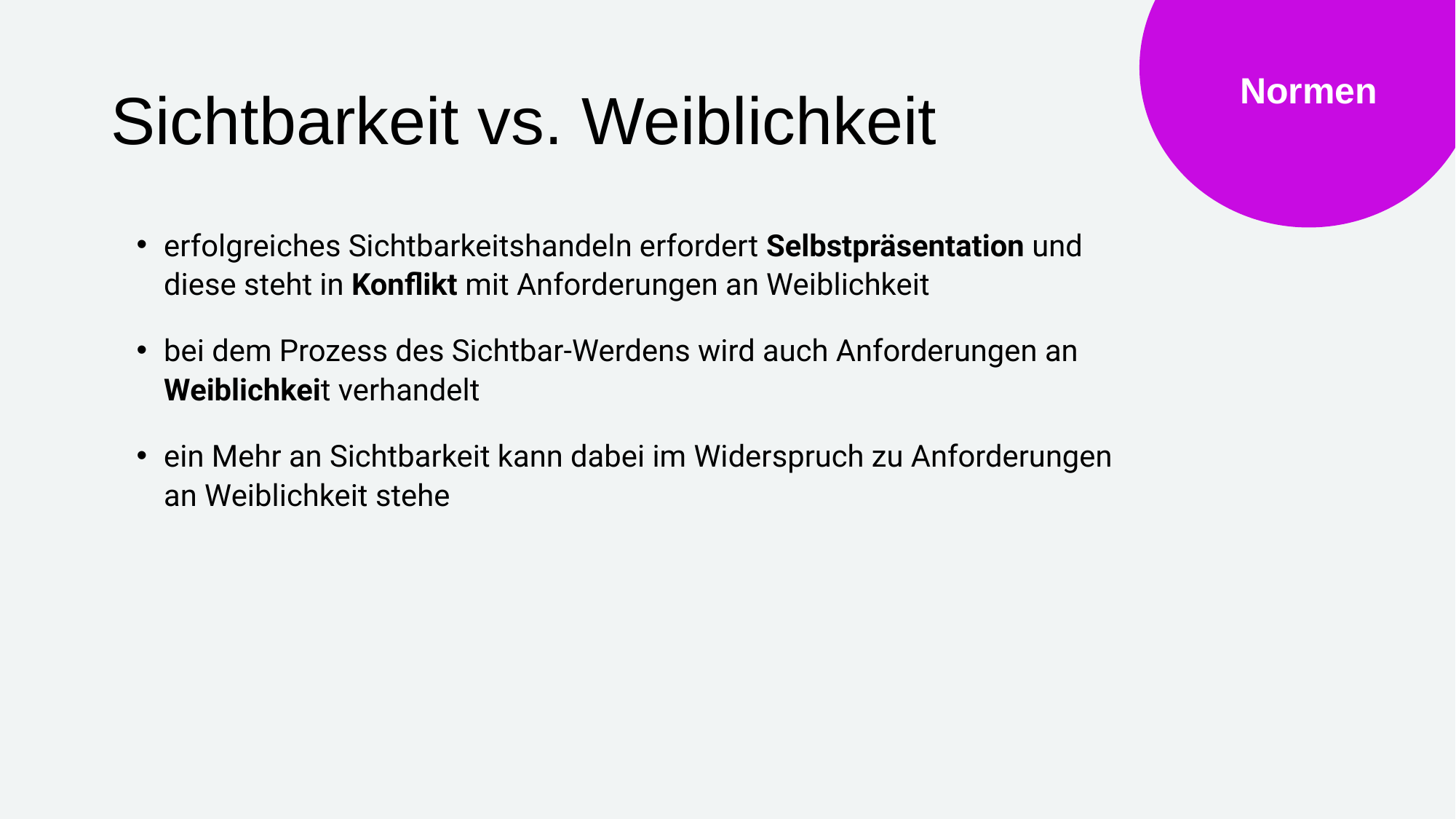

Normen
# Sichtbarkeit vs. Weiblichkeit
erfolgreiches Sichtbarkeitshandeln erfordert Selbstpräsentation und diese steht in Konflikt mit Anforderungen an Weiblichkeit
bei dem Prozess des Sichtbar-Werdens wird auch Anforderungen an Weiblichkeit verhandelt
ein Mehr an Sichtbarkeit kann dabei im Widerspruch zu Anforderungen an Weiblichkeit stehe